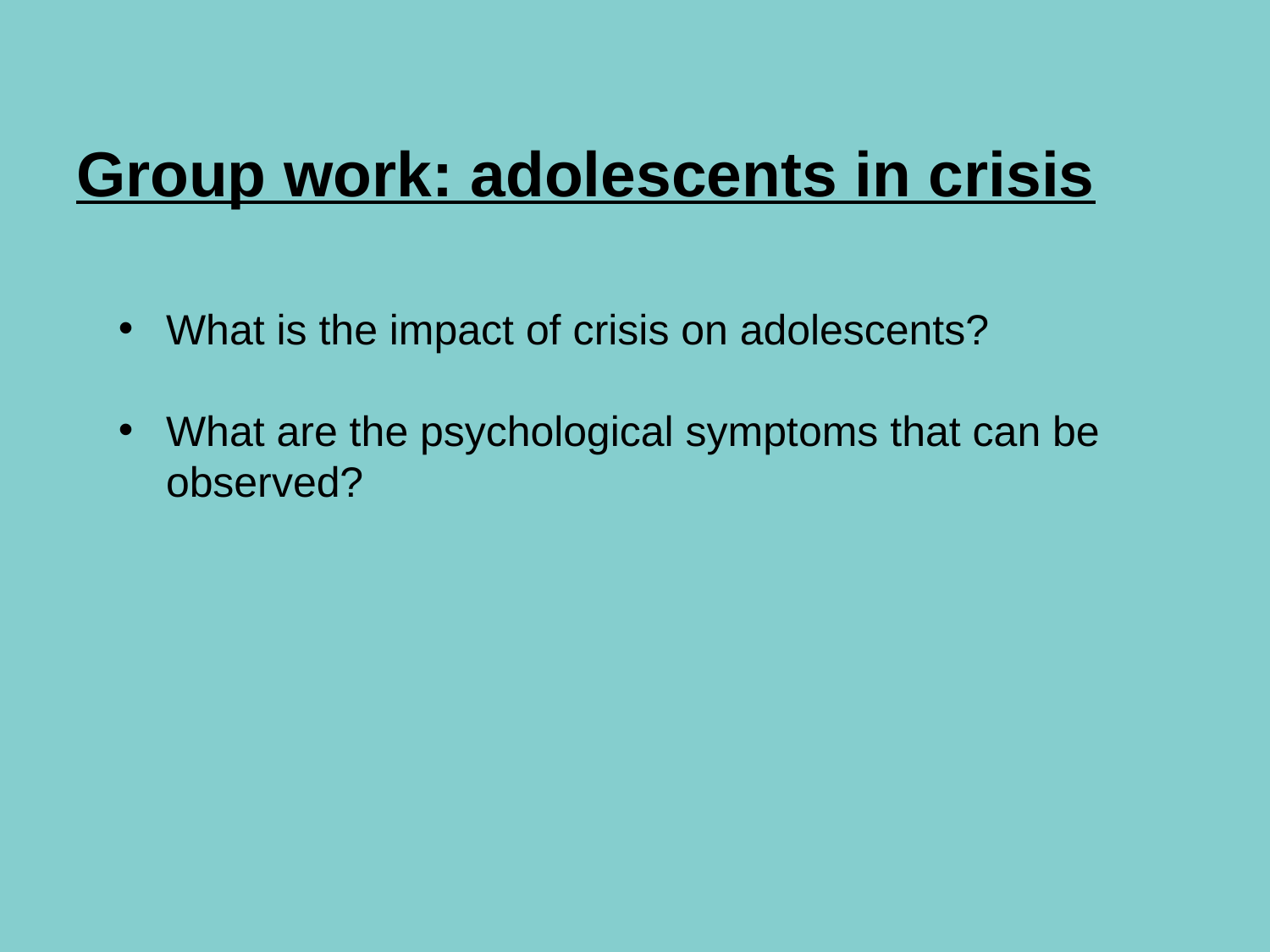

# Group work: adolescents in crisis
What is the impact of crisis on adolescents?

What are the psychological symptoms that can be observed?